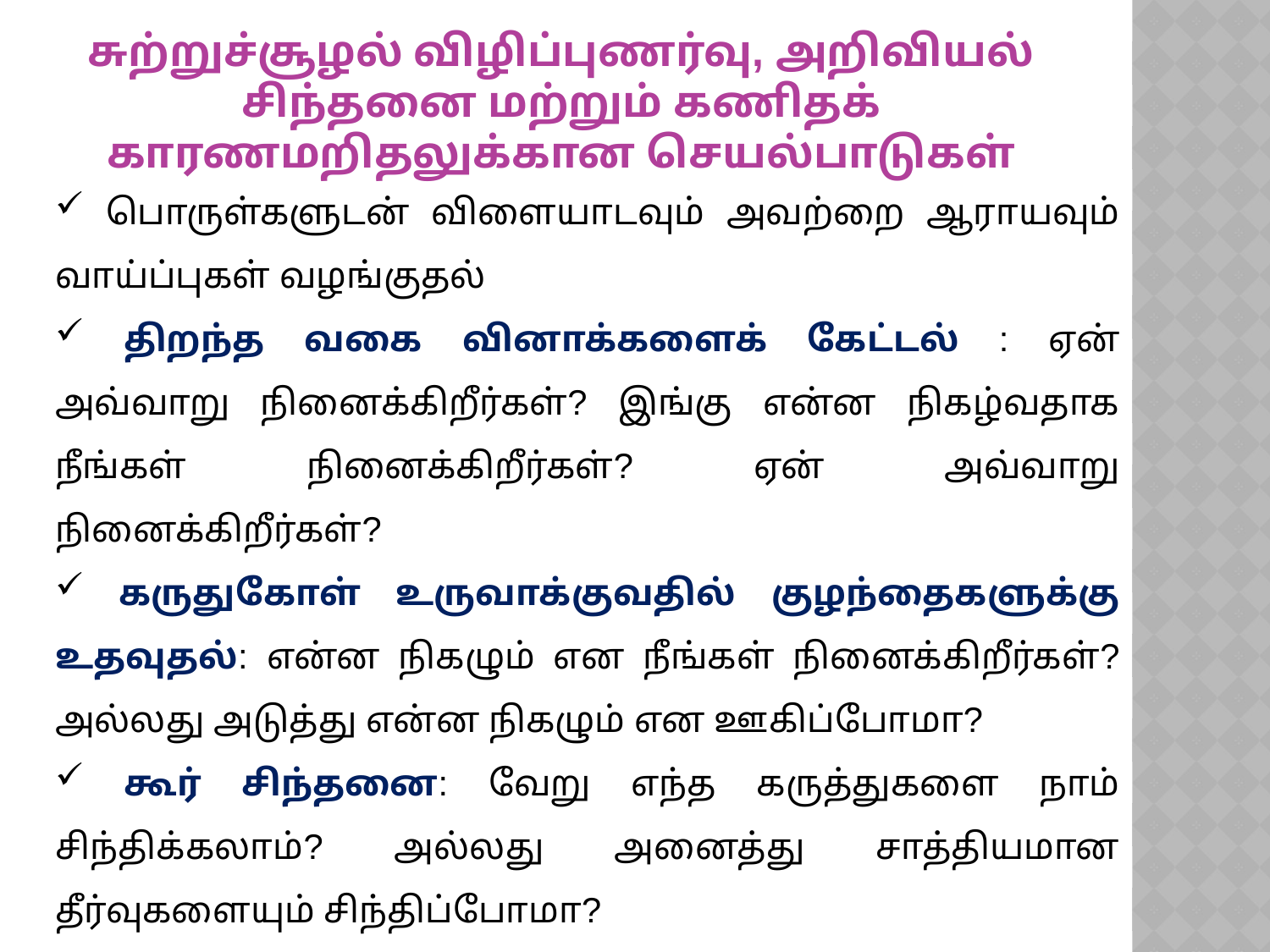

சுற்றுச்சூழல் விழிப்புணர்வு, அறிவியல் சிந்தனை மற்றும் கணிதக் காரணமறிதலுக்கான செயல்பாடுகள்
 பொருள்களுடன் விளையாடவும் அவற்றை ஆராயவும் வாய்ப்புகள் வழங்குதல்
 திறந்த வகை வினாக்களைக் கேட்டல் : ஏன் அவ்வாறு நினைக்கிறீர்கள்? இங்கு என்ன நிகழ்வதாக நீங்கள் நினைக்கிறீர்கள்? ஏன் அவ்வாறு நினைக்கிறீர்கள்?
 கருதுகோள் உருவாக்குவதில் குழந்தைகளுக்கு உதவுதல்: என்ன நிகழும் என நீங்கள் நினைக்கிறீர்கள்? அல்லது அடுத்து என்ன நிகழும் என ஊகிப்போமா?
 கூர் சிந்தனை: வேறு எந்த கருத்துகளை நாம் சிந்திக்கலாம்? அல்லது அனைத்து சாத்தியமான தீர்வுகளையும் சிந்திப்போமா?